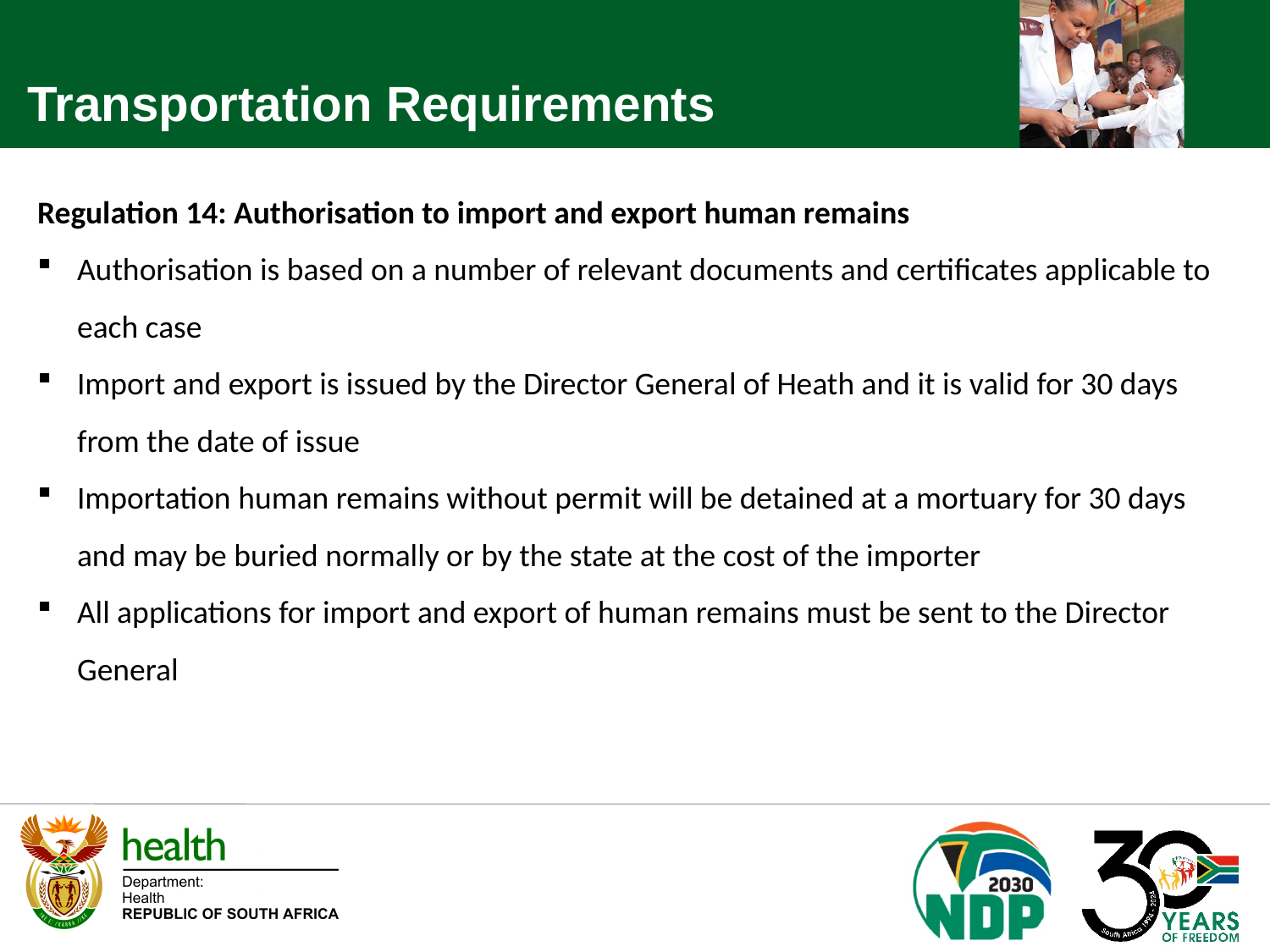

Transportation Requirements
Regulation 14: Authorisation to import and export human remains
Authorisation is based on a number of relevant documents and certificates applicable to each case
Import and export is issued by the Director General of Heath and it is valid for 30 days from the date of issue
Importation human remains without permit will be detained at a mortuary for 30 days and may be buried normally or by the state at the cost of the importer
All applications for import and export of human remains must be sent to the Director General